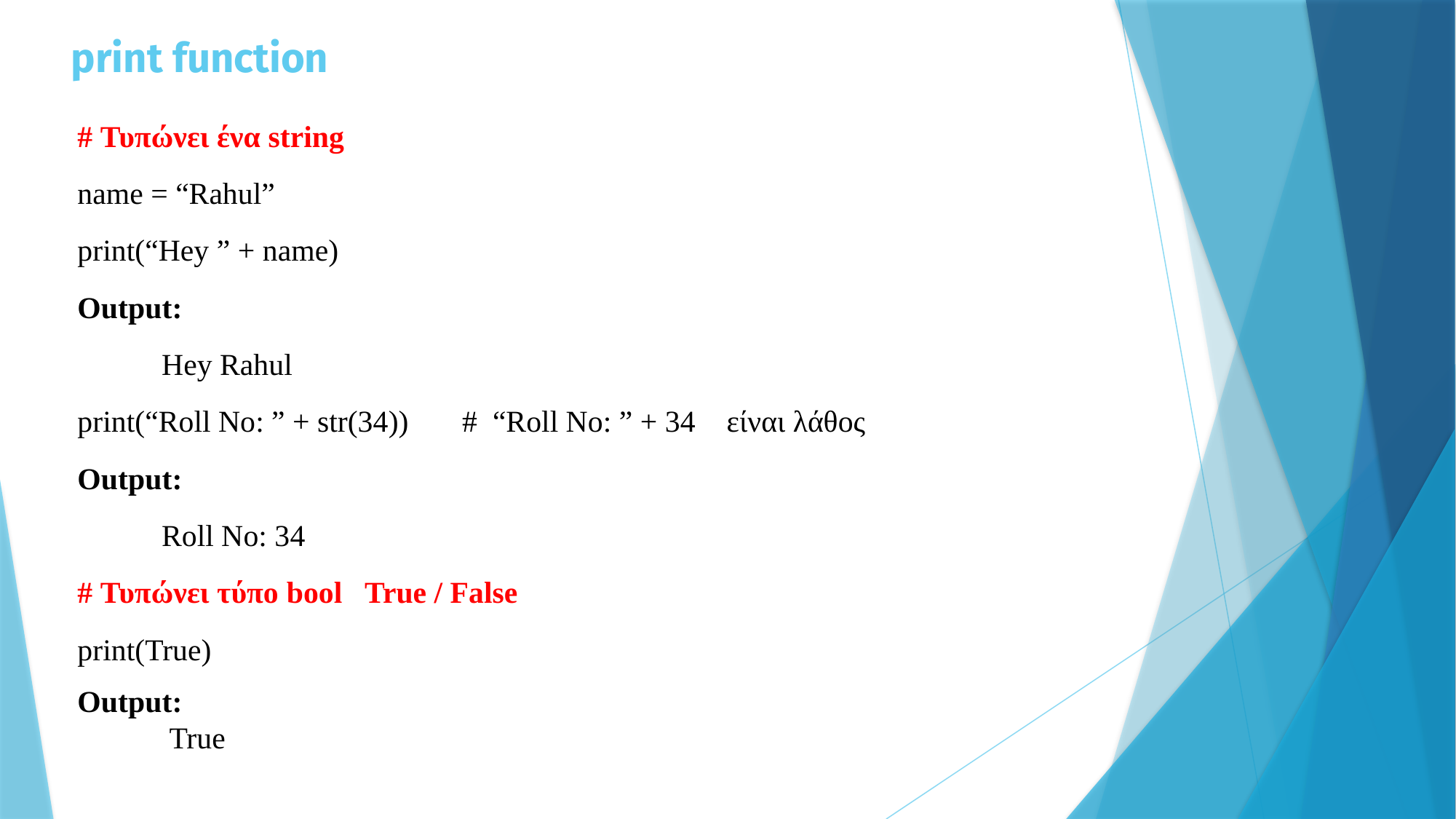

# print function
# Τυπώνει ένα string
name = “Rahul”
print(“Hey ” + name)
Output:
           Hey Rahul
print(“Roll No: ” + str(34))       #  “Roll No: ” + 34    είναι λάθος
Output:
           Roll No: 34
# Τυπώνει τύπο bool   True / False
print(True)
Output:
            True